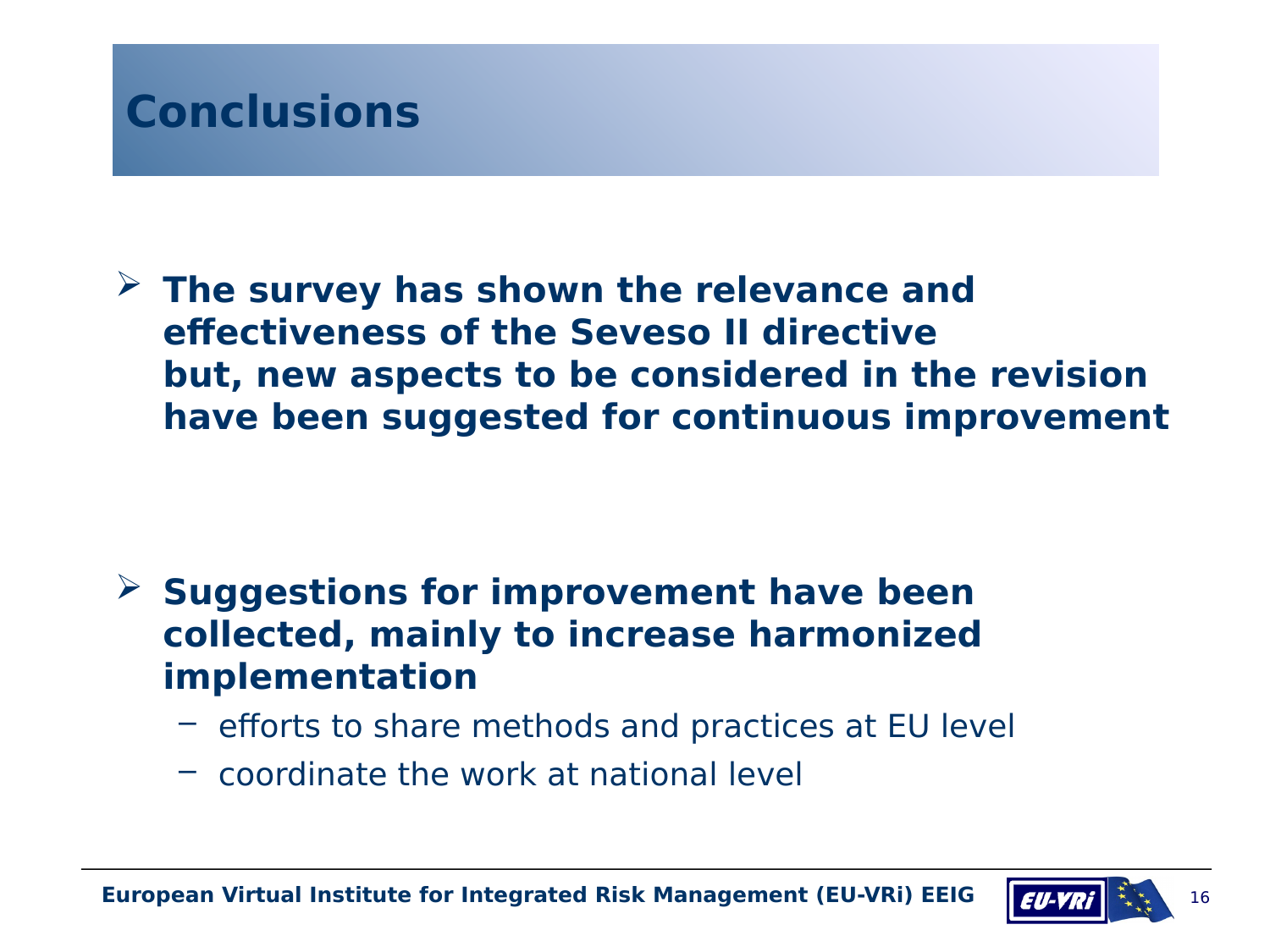

# Conclusions
The survey has shown the relevance and effectiveness of the Seveso II directive
but, new aspects to be considered in the revision have been suggested for continuous improvement

Suggestions for improvement have been collected, mainly to increase harmonized implementation
efforts to share methods and practices at EU level
coordinate the work at national level